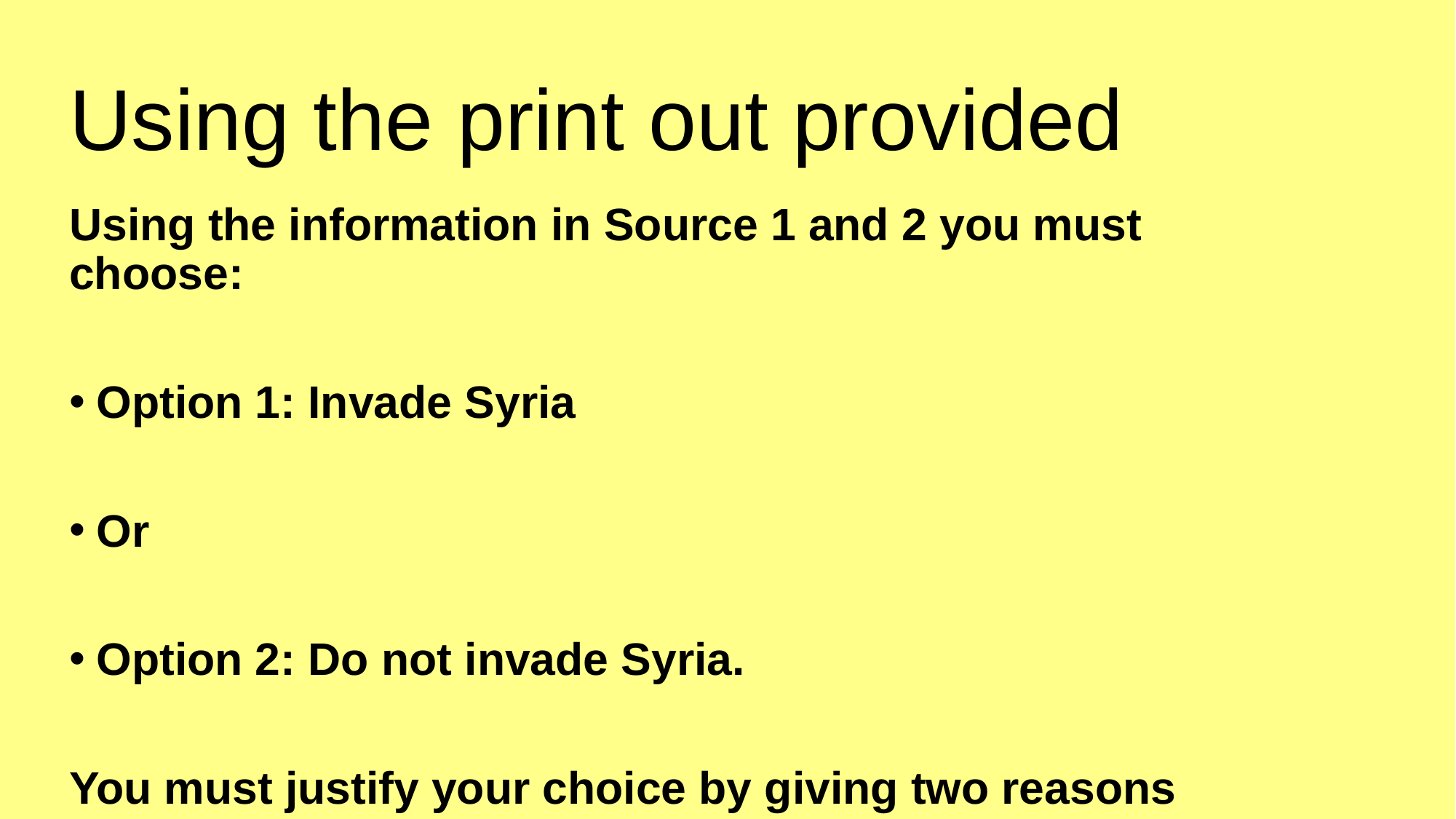

# Using the print out provided
Using the information in Source 1 and 2 you must choose:

Option 1: Invade Syria

Or

Option 2: Do not invade Syria.

You must justify your choice by giving two reasons referring to the sources.